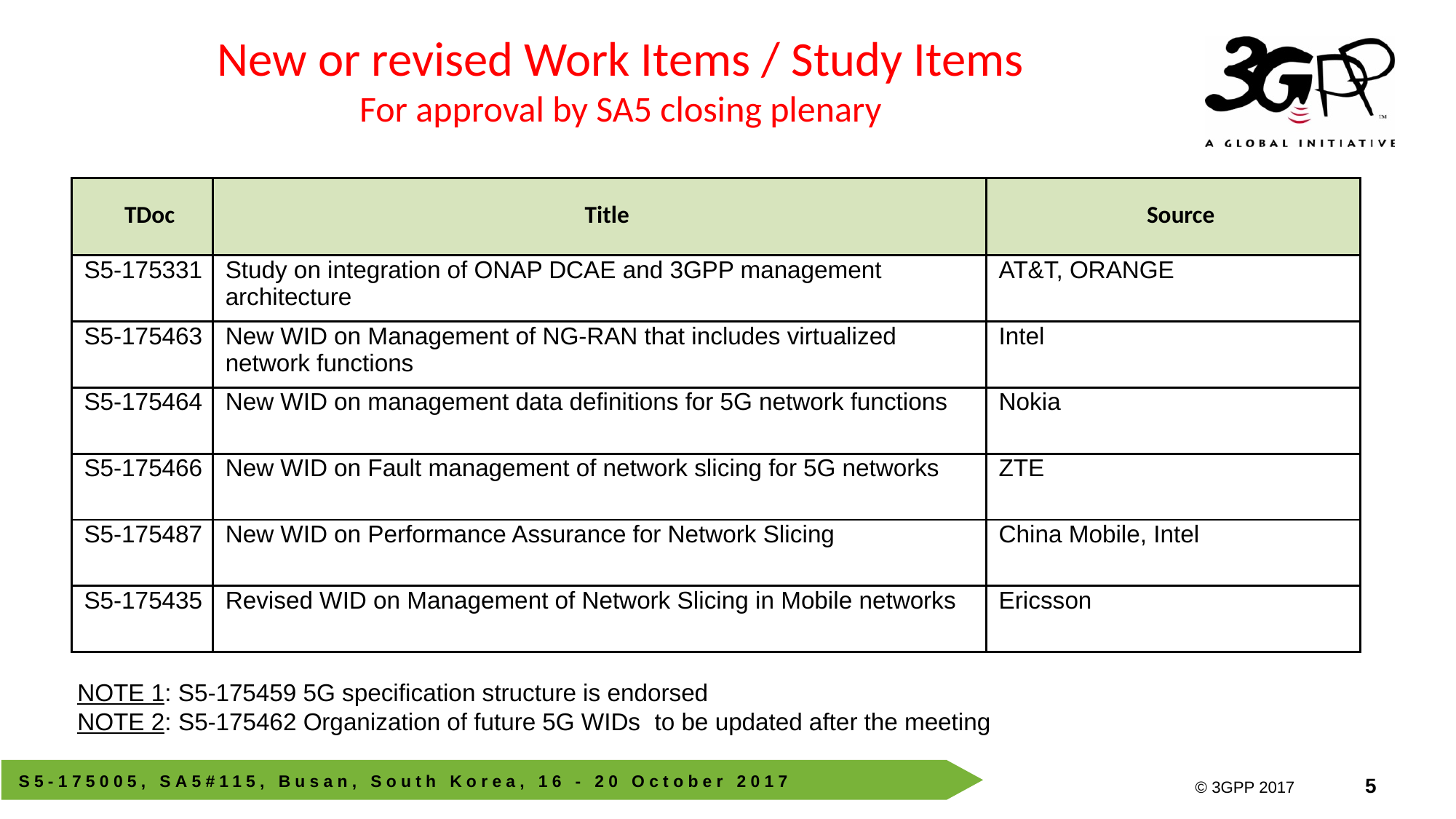

New or revised Work Items / Study Items
For approval by SA5 closing plenary
| TDoc | Title | Source |
| --- | --- | --- |
| S5-175331 | Study on integration of ONAP DCAE and 3GPP management architecture | AT&T, ORANGE |
| S5-175463 | New WID on Management of NG-RAN that includes virtualized network functions | Intel |
| S5-175464 | New WID on management data definitions for 5G network functions | Nokia |
| S5-175466 | New WID on Fault management of network slicing for 5G networks | ZTE |
| S5-175487 | New WID on Performance Assurance for Network Slicing | China Mobile, Intel |
| S5-175435 | Revised WID on Management of Network Slicing in Mobile networks | Ericsson |
NOTE 1: S5-175459 5G specification structure is endorsed
NOTE 2: S5‑175462 Organization of future 5G WIDs  to be updated after the meeting